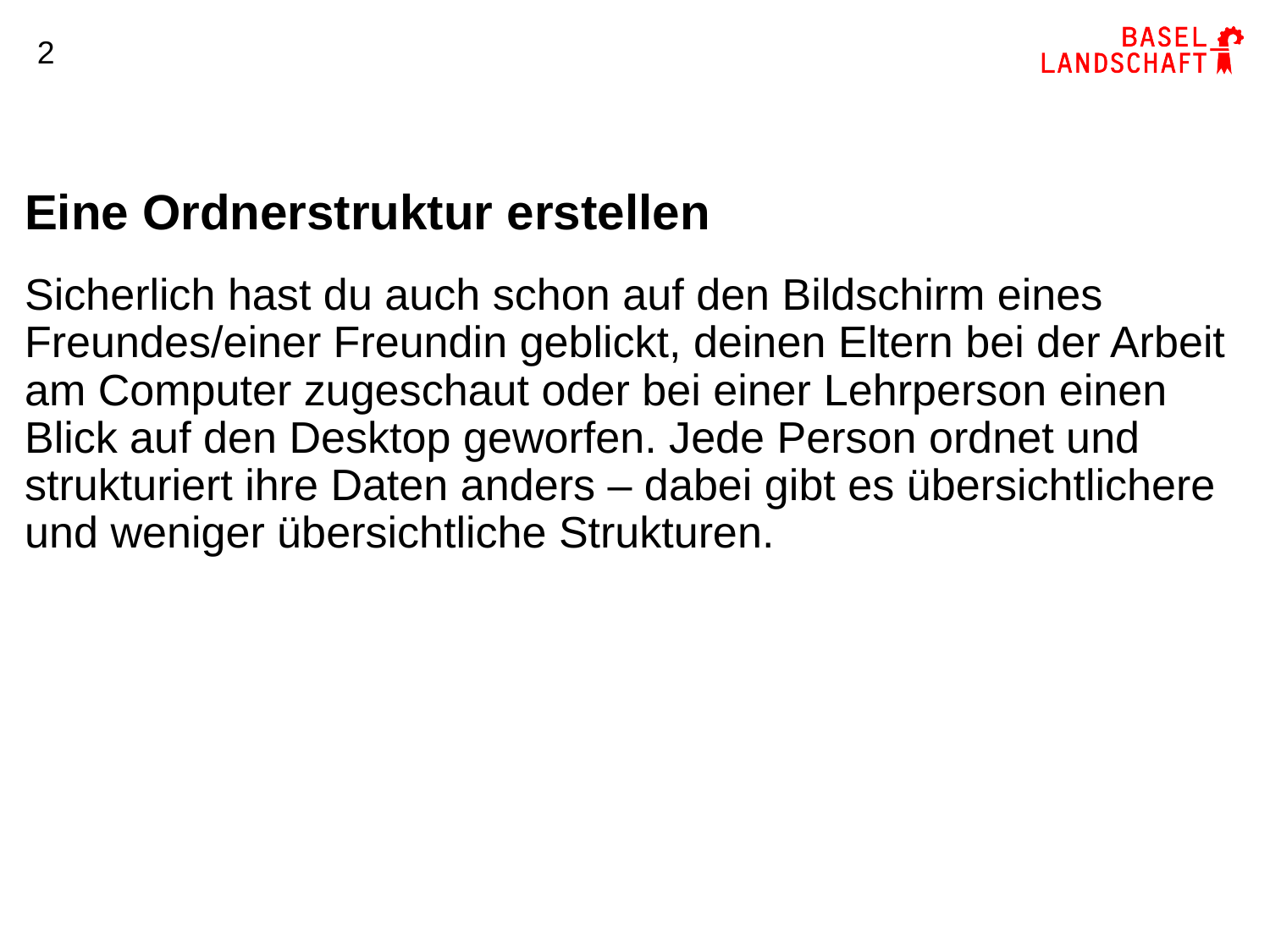

2
# Eine Ordnerstruktur erstellen
Sicherlich hast du auch schon auf den Bildschirm eines Freundes/einer Freundin geblickt, deinen Eltern bei der Arbeit am Computer zugeschaut oder bei einer Lehrperson einen Blick auf den Desktop geworfen. Jede Person ordnet und strukturiert ihre Daten anders – dabei gibt es übersichtlichere und weniger übersichtliche Strukturen.